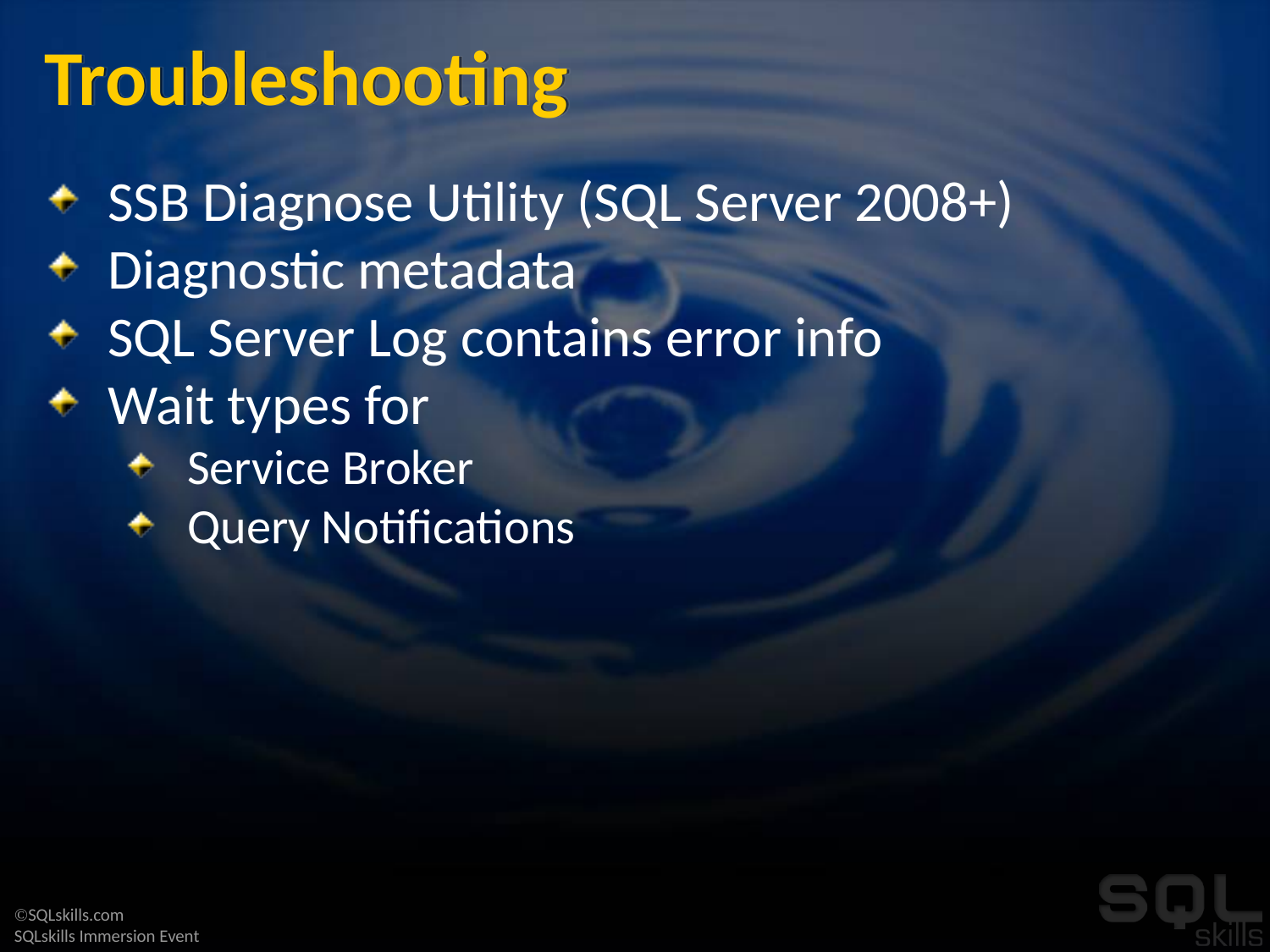

# Troubleshooting
SSB Diagnose Utility (SQL Server 2008+)
Diagnostic metadata
SQL Server Log contains error info
Wait types for
Service Broker
Query Notifications